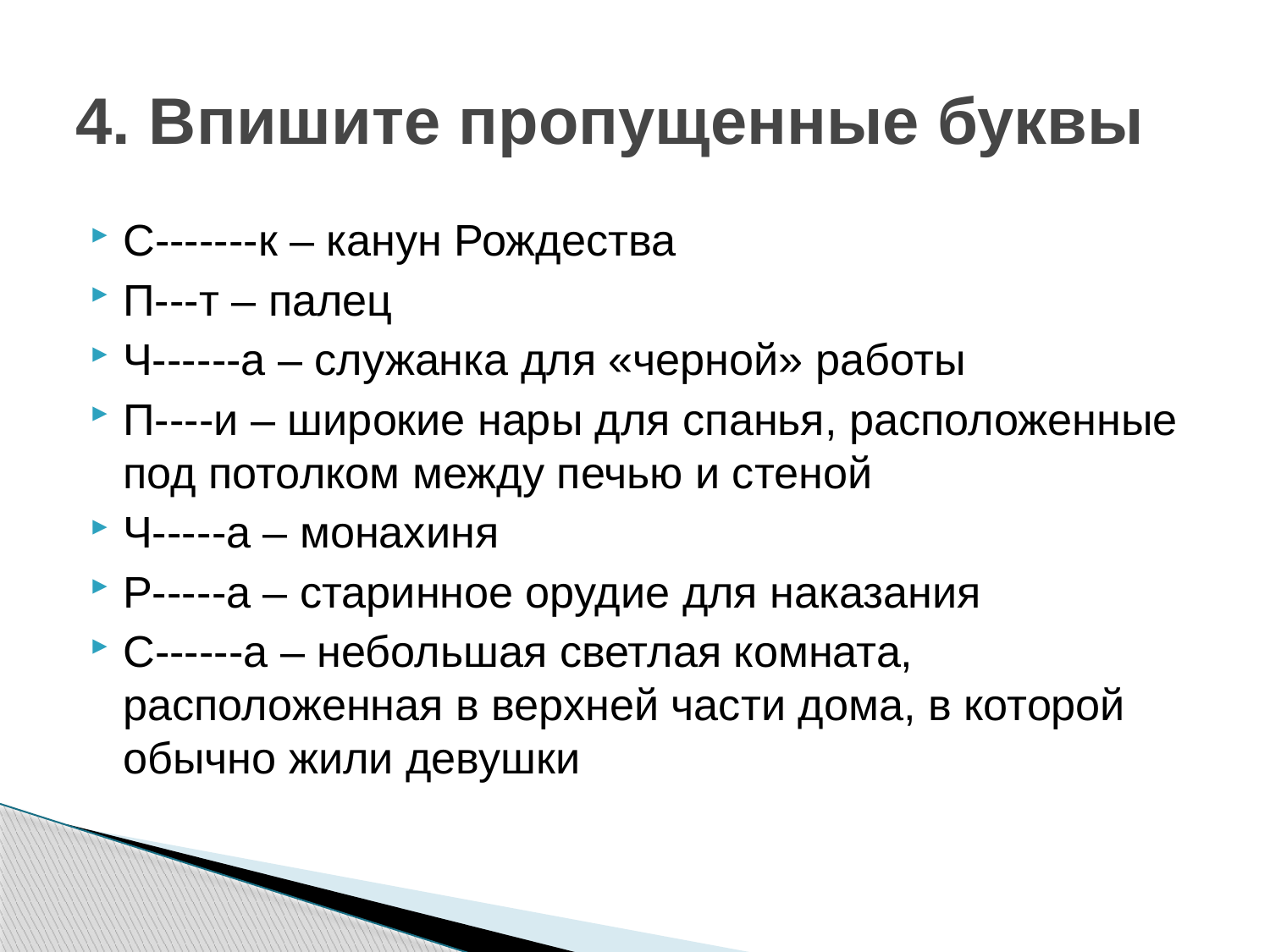

# 4. Впишите пропущенные буквы
С-------к – канун Рождества
П---т – палец
Ч------а – служанка для «черной» работы
П----и – широкие нары для спанья, расположенные под потолком между печью и стеной
Ч-----а – монахиня
Р-----а – старинное орудие для наказания
С------а – небольшая светлая комната, расположенная в верхней части дома, в которой обычно жили девушки